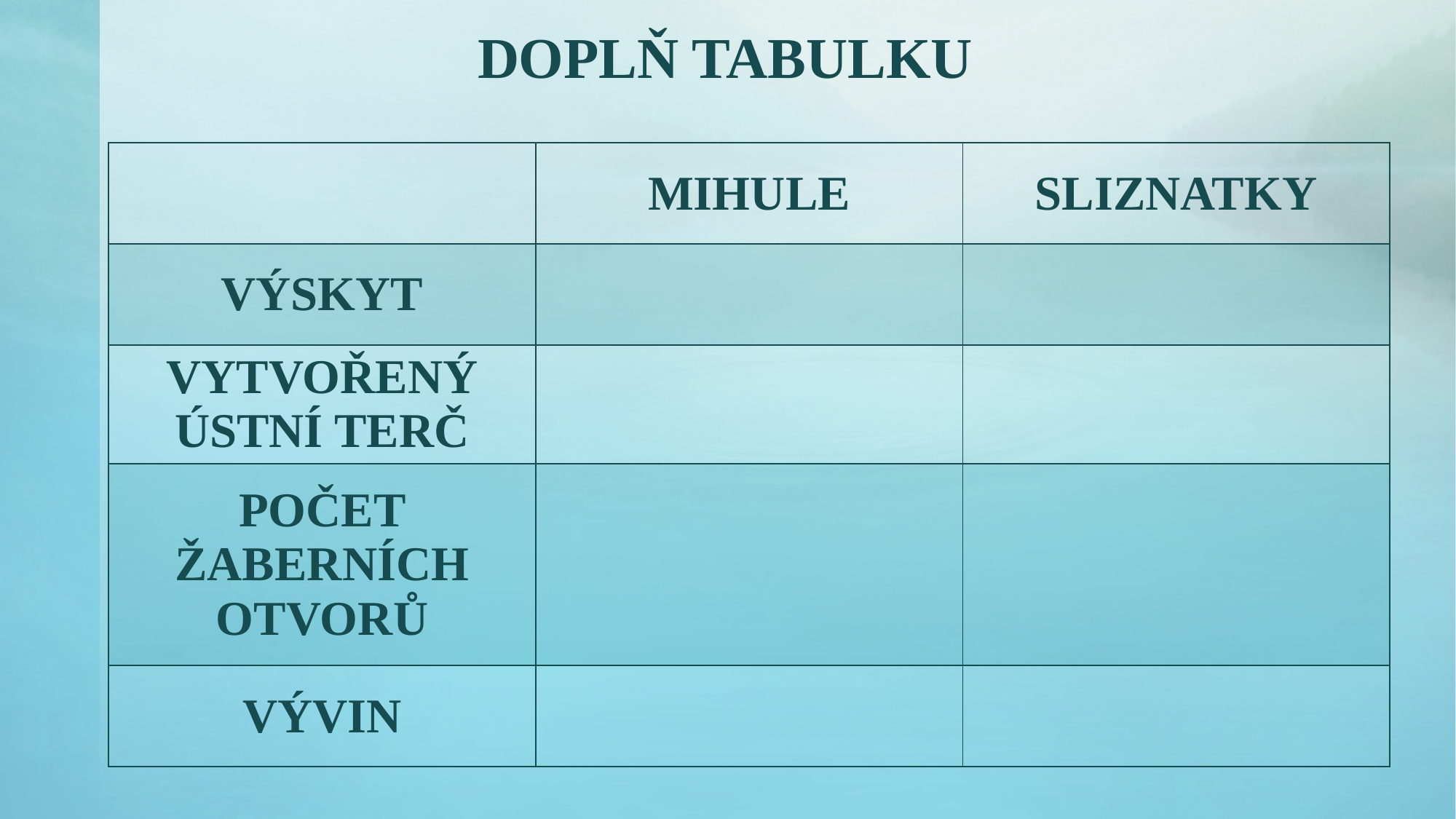

# DOPLŇ TABULKU
|  | MIHULE | SLIZNATKY |
| --- | --- | --- |
| VÝSKYT |  |  |
| VYTVOŘENÝ ÚSTNÍ TERČ |  |  |
| POČET ŽABERNÍCH OTVORŮ |  |  |
| VÝVIN |  |  |